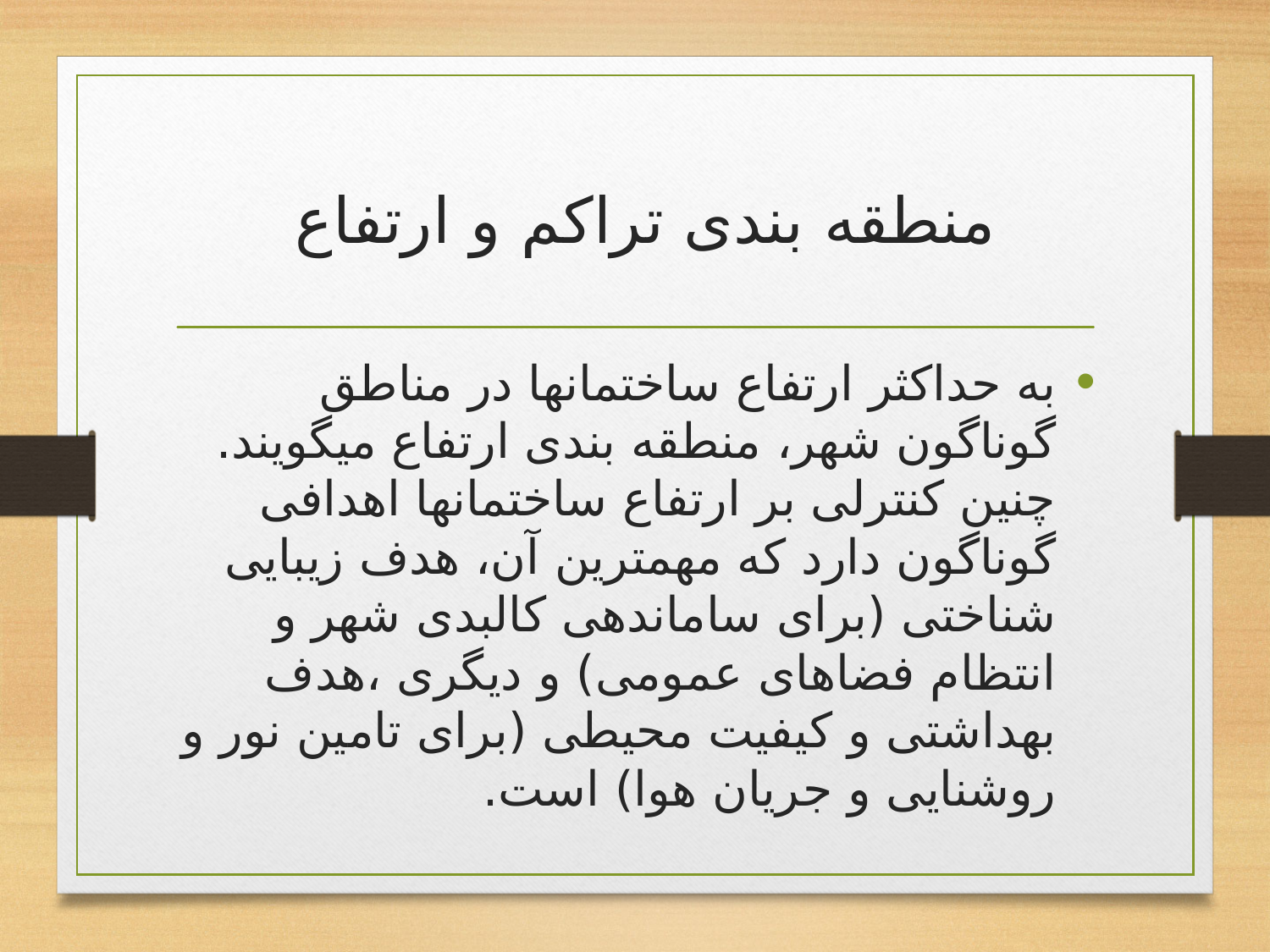

# منطقه بندی تراکم و ارتفاع
به حداکثر ارتفاع ساختمانها در مناطق گوناگون شهر، منطقه بندی ارتفاع میگویند. چنین کنترلی بر ارتفاع ساختمانها اهدافی گوناگون دارد که مهمترین آن، هدف زیبایی شناختی (برای ساماندهی کالبدی شهر و انتظام فضاهای عمومی) و دیگری ،هدف بهداشتی و کیفیت محیطی (برای تامین نور و روشنایی و جریان هوا) است.